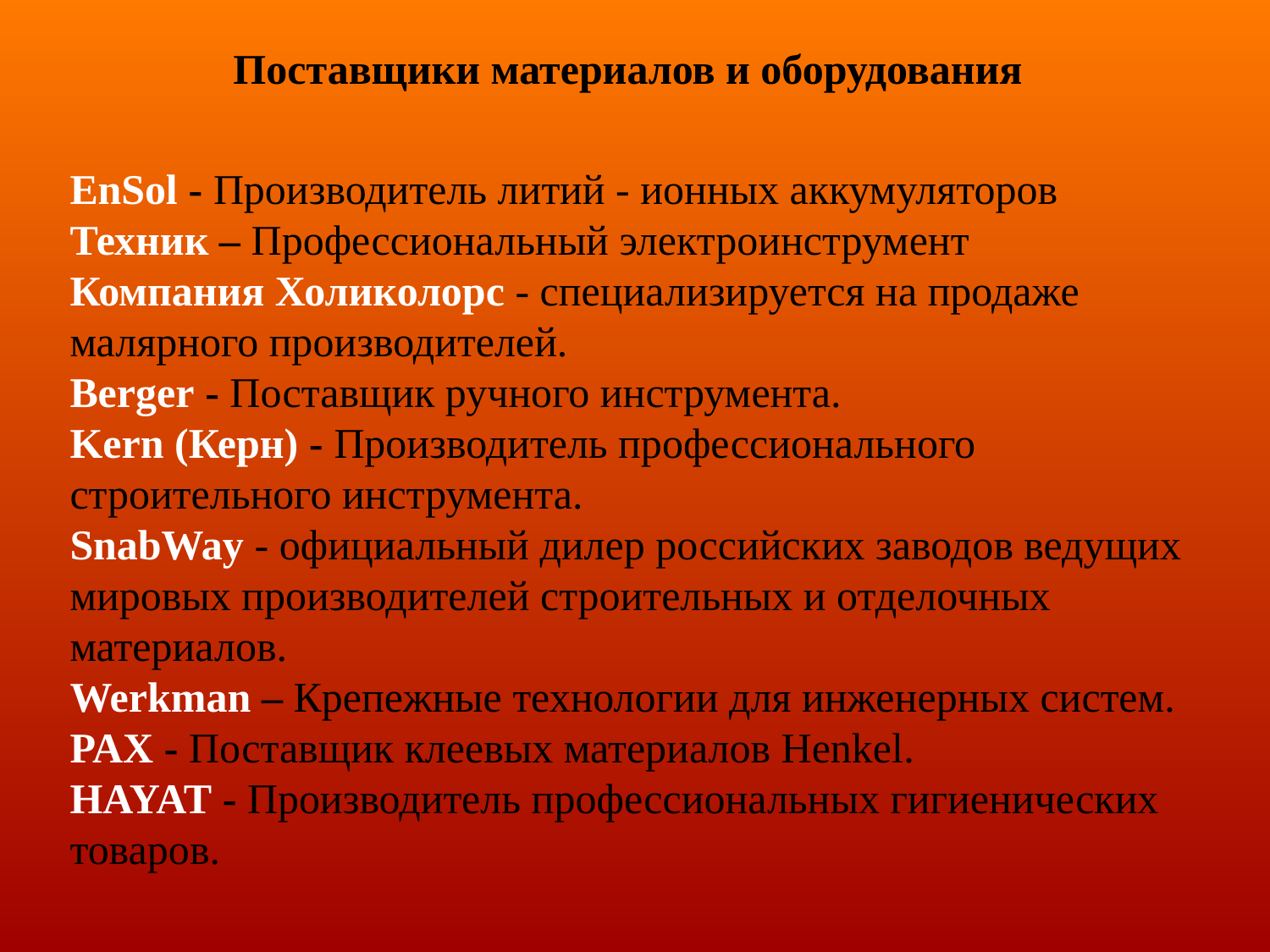

Поставщики материалов и оборудования
EnSol - Производитель литий - ионных аккумуляторов
Техник – Профессиональный электроинструмент
Компания Холиколорс - специализируется на продаже малярного производителей.
Berger - Поставщик ручного инструмента.
Kern (Керн) - Производитель профессионального строительного инструмента.
SnabWay - официальный дилер российских заводов ведущих мировых производителей строительных и отделочных материалов.
Werkman – Крепежные технологии для инженерных систем.
PAX - Поставщик клеевых материалов Henkel.
HAYAT - Производитель профессиональных гигиенических товаров.